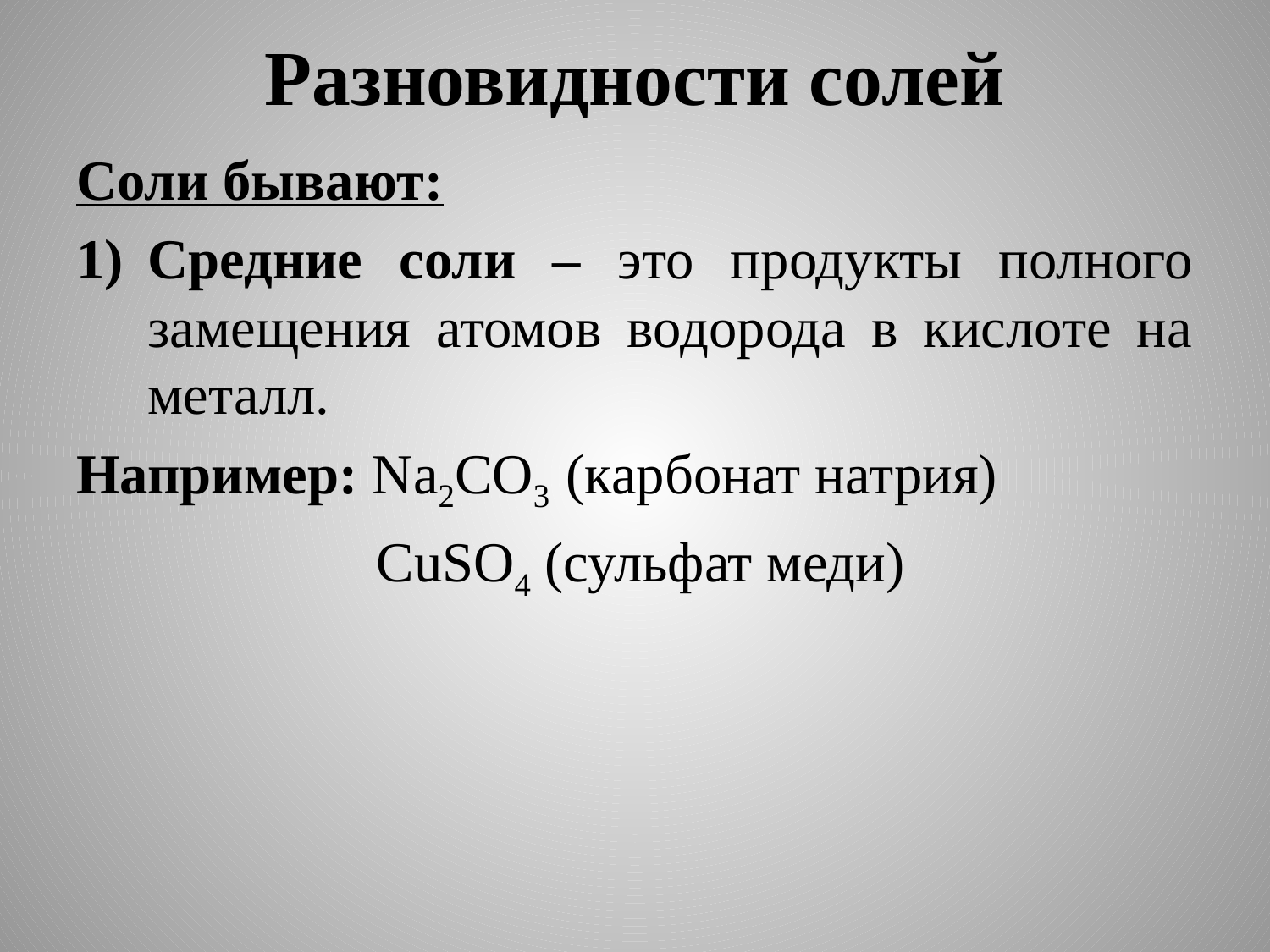

# Разновидности солей
Соли бывают:
Средние соли – это продукты полного замещения атомов водорода в кислоте на металл.
Например: Na2CO3  (карбонат натрия)
                      CuSO4 (сульфат меди)